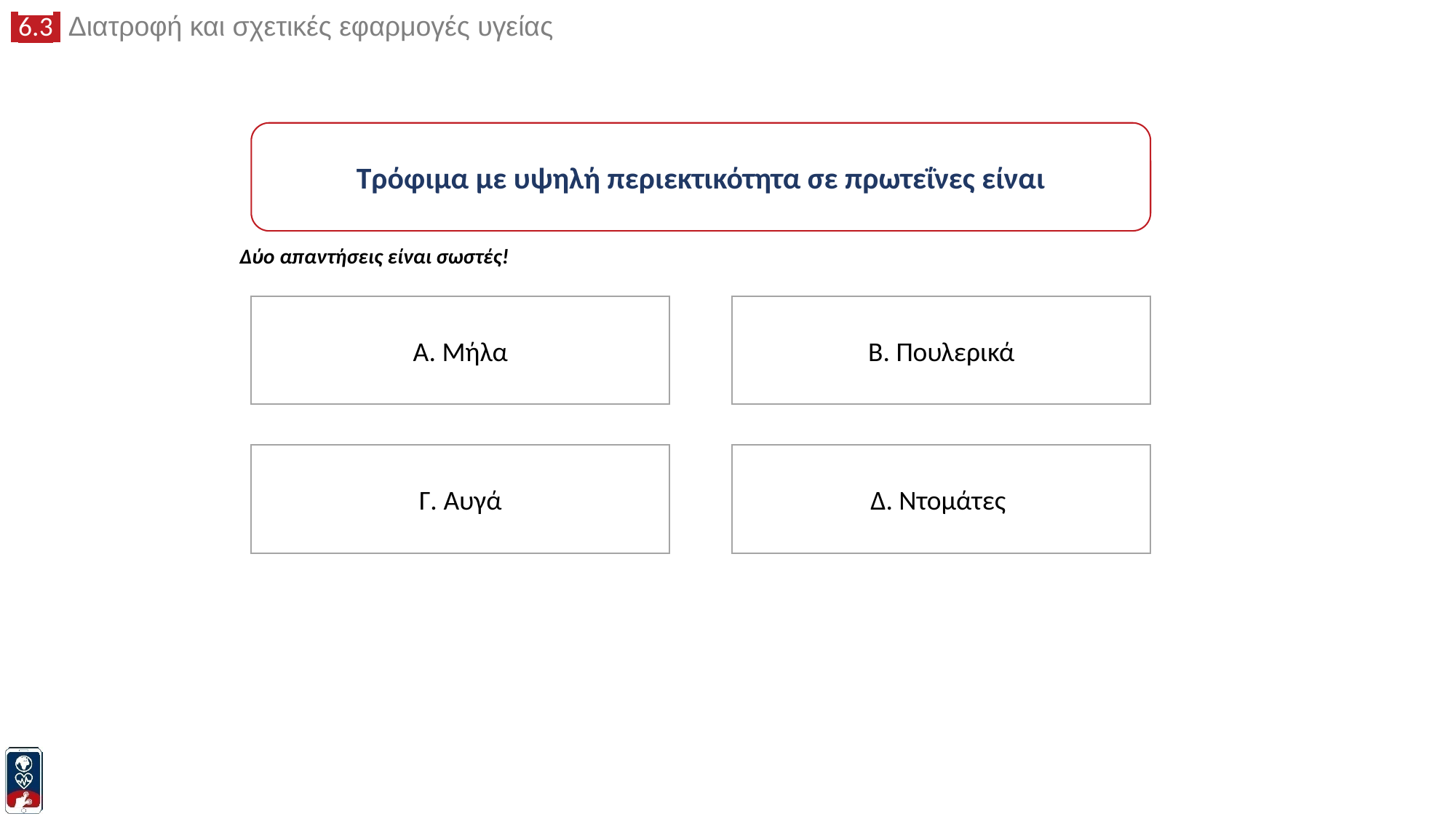

Τρόφιμα με υψηλή περιεκτικότητα σε πρωτεΐνες είναι
Δύο απαντήσεις είναι σωστές!
A. Μήλα
B. Πουλερικά
Γ. Αυγά
Δ. Ντομάτες